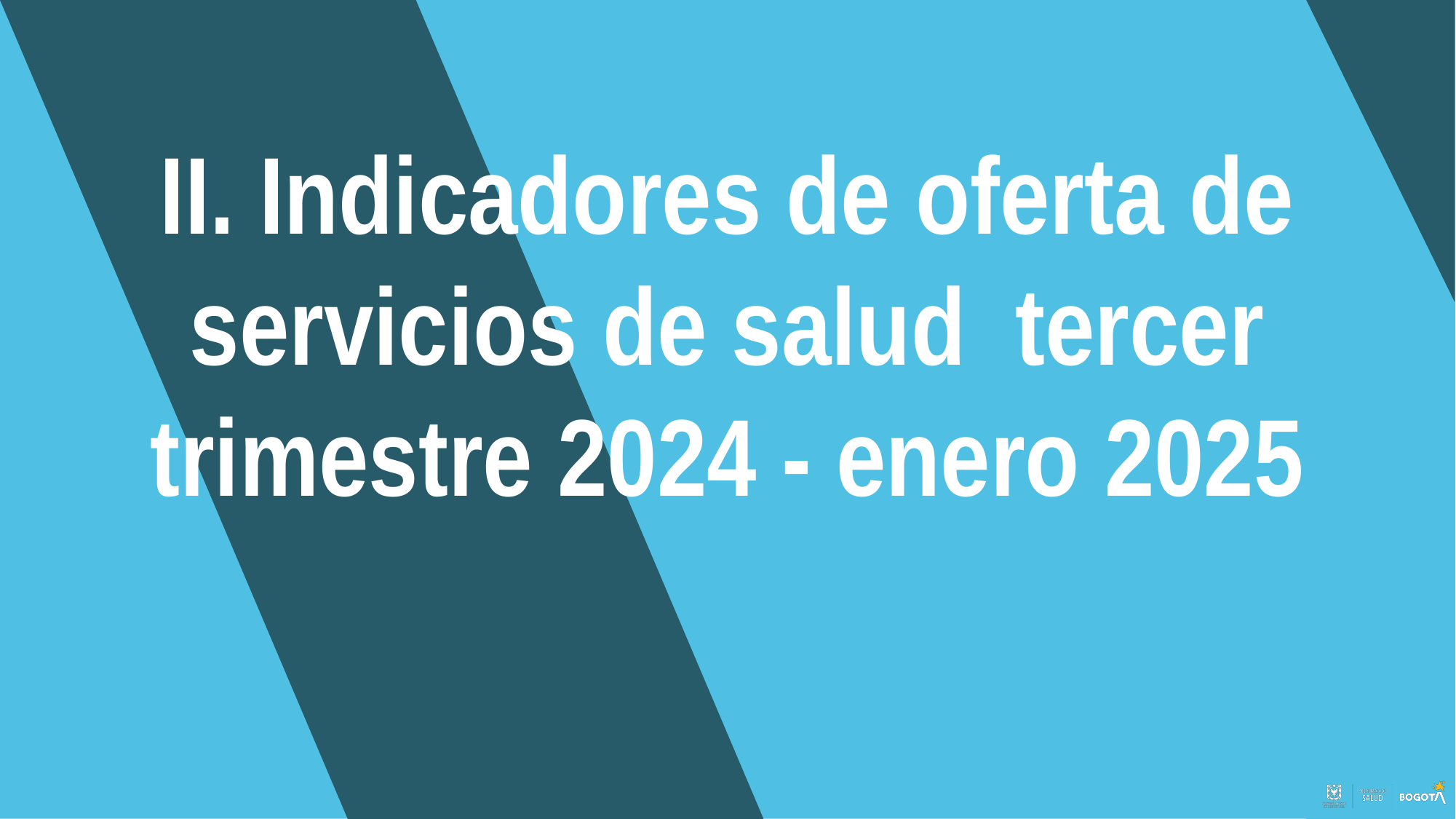

II. Indicadores de oferta de servicios de salud  tercer trimestre 2024 - enero 2025